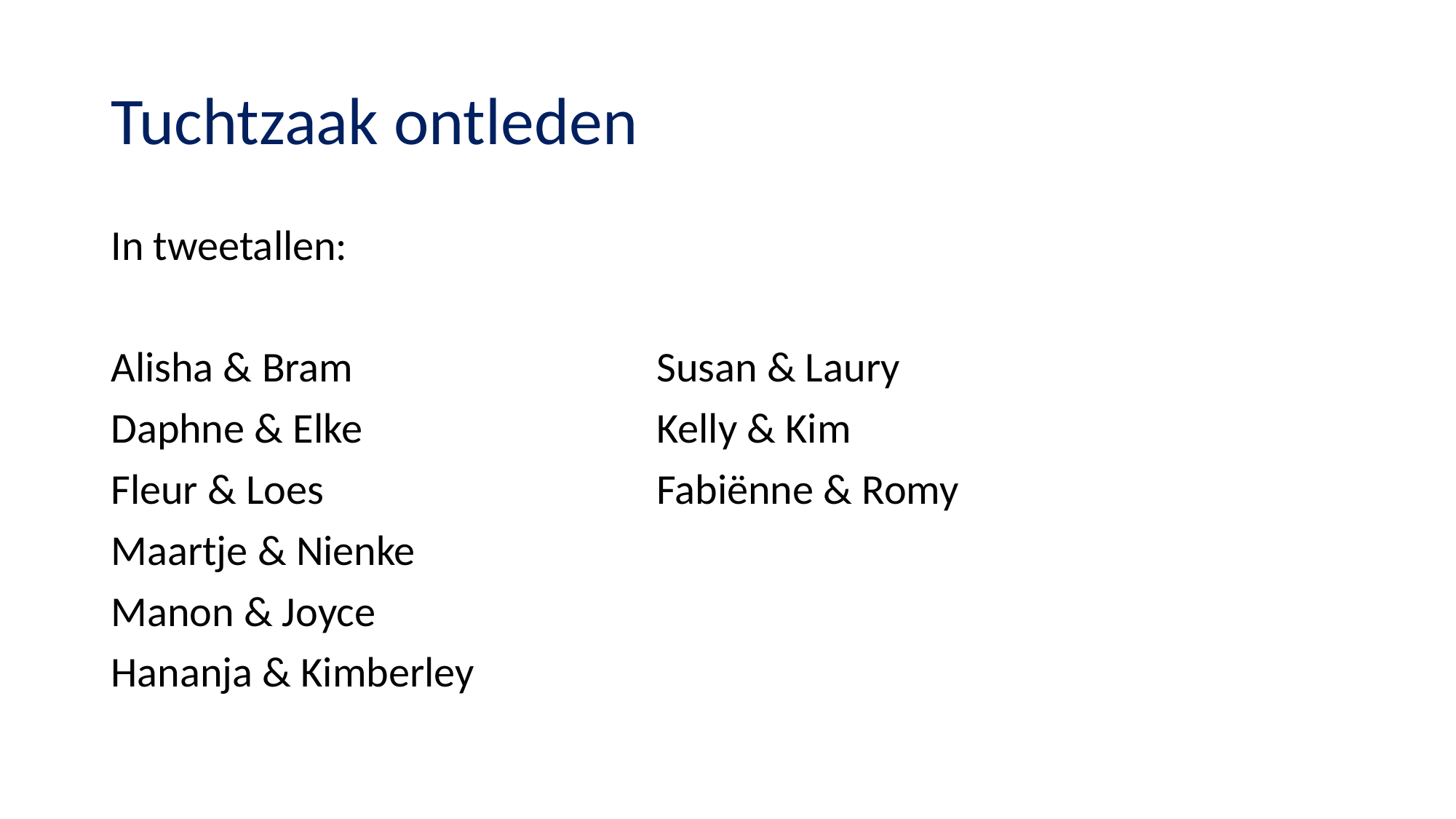

# Tuchtzaak ontleden
In tweetallen:

Alisha & Bram			Susan & Laury
Daphne & Elke			Kelly & Kim
Fleur & Loes				Fabiënne & Romy
Maartje & Nienke
Manon & Joyce
Hananja & Kimberley